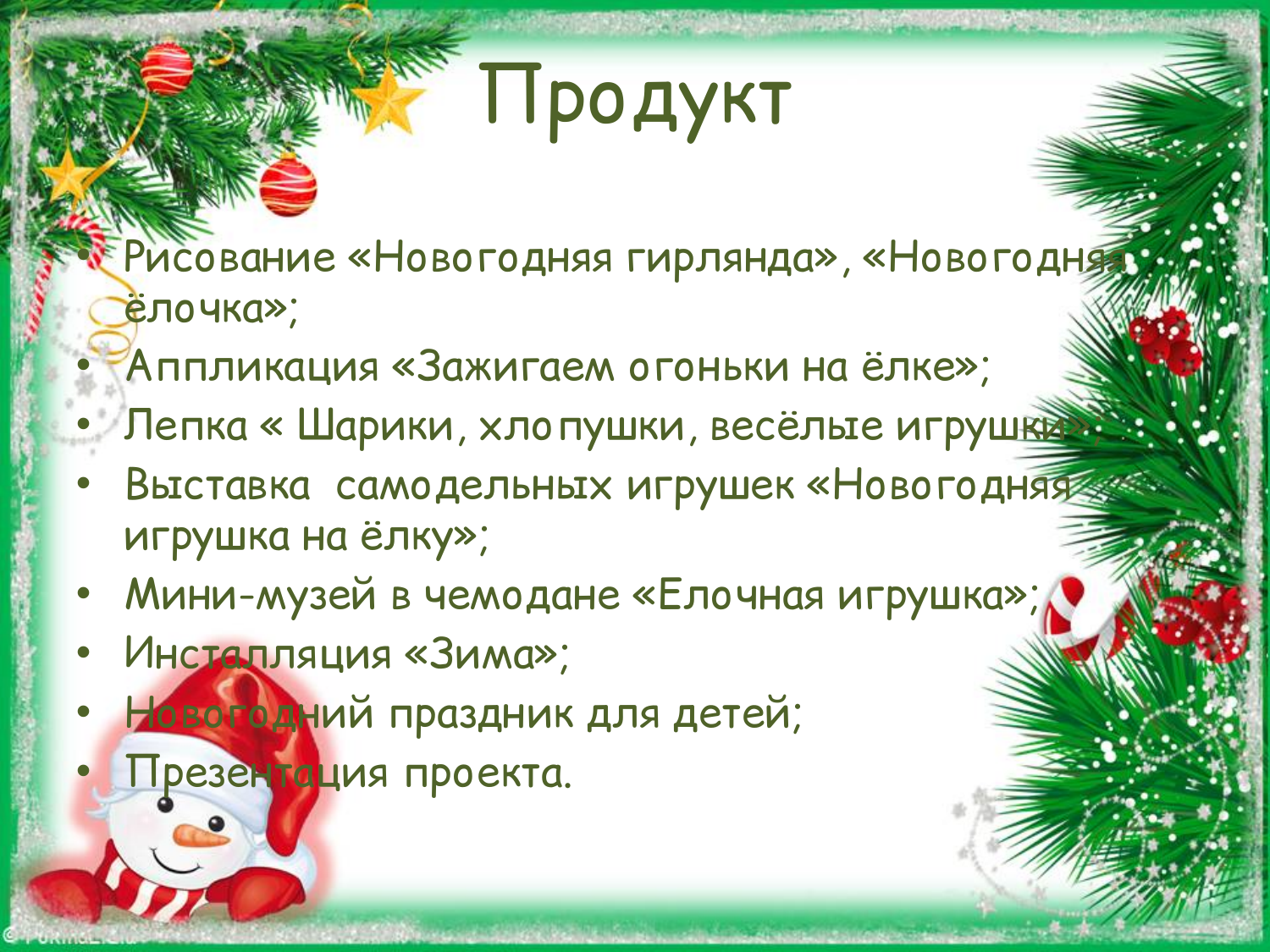

# Продукт
Рисование «Новогодняя гирлянда», «Новогодняя ёлочка»;
Аппликация «Зажигаем огоньки на ёлке»;
Лепка « Шарики, хлопушки, весёлые игрушки»;
Выставка  самодельных игрушек «Новогодняя игрушка на ёлку»;
Мини-музей в чемодане «Елочная игрушка»;
Инсталляция «Зима»;
Новогодний праздник для детей;
Презентация проекта.